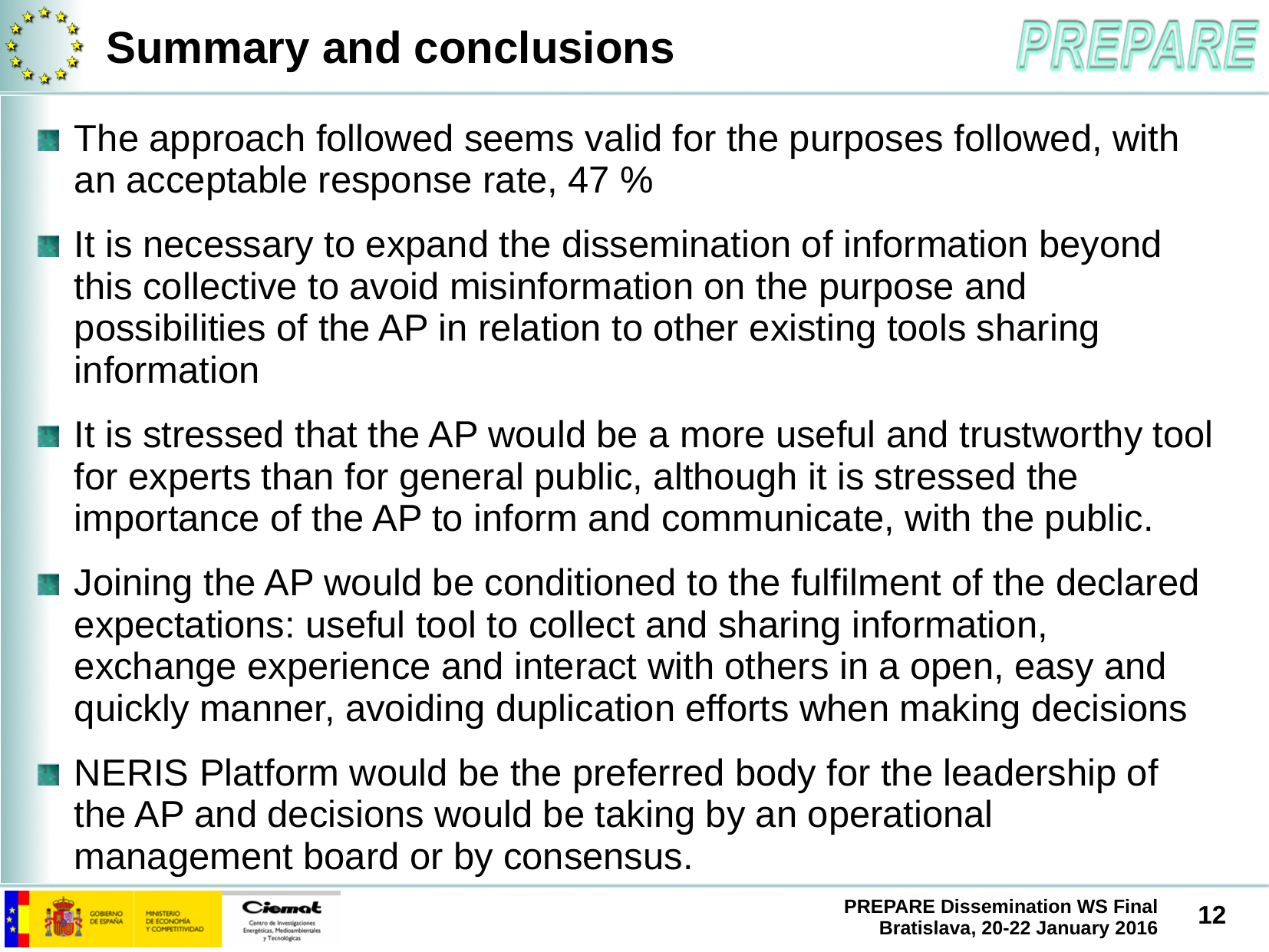

# Summary and conclusions
The approach followed seems valid for the purposes followed, with an acceptable response rate, 47 %
It is necessary to expand the dissemination of information beyond this collective to avoid misinformation on the purpose and possibilities of the AP in relation to other existing tools sharing information
It is stressed that the AP would be a more useful and trustworthy tool for experts than for general public, although it is stressed the importance of the AP to inform and communicate, with the public.
Joining the AP would be conditioned to the fulfilment of the declared expectations: useful tool to collect and sharing information, exchange experience and interact with others in a open, easy and quickly manner, avoiding duplication efforts when making decisions
NERIS Platform would be the preferred body for the leadership of the AP and decisions would be taking by an operational management board or by consensus.